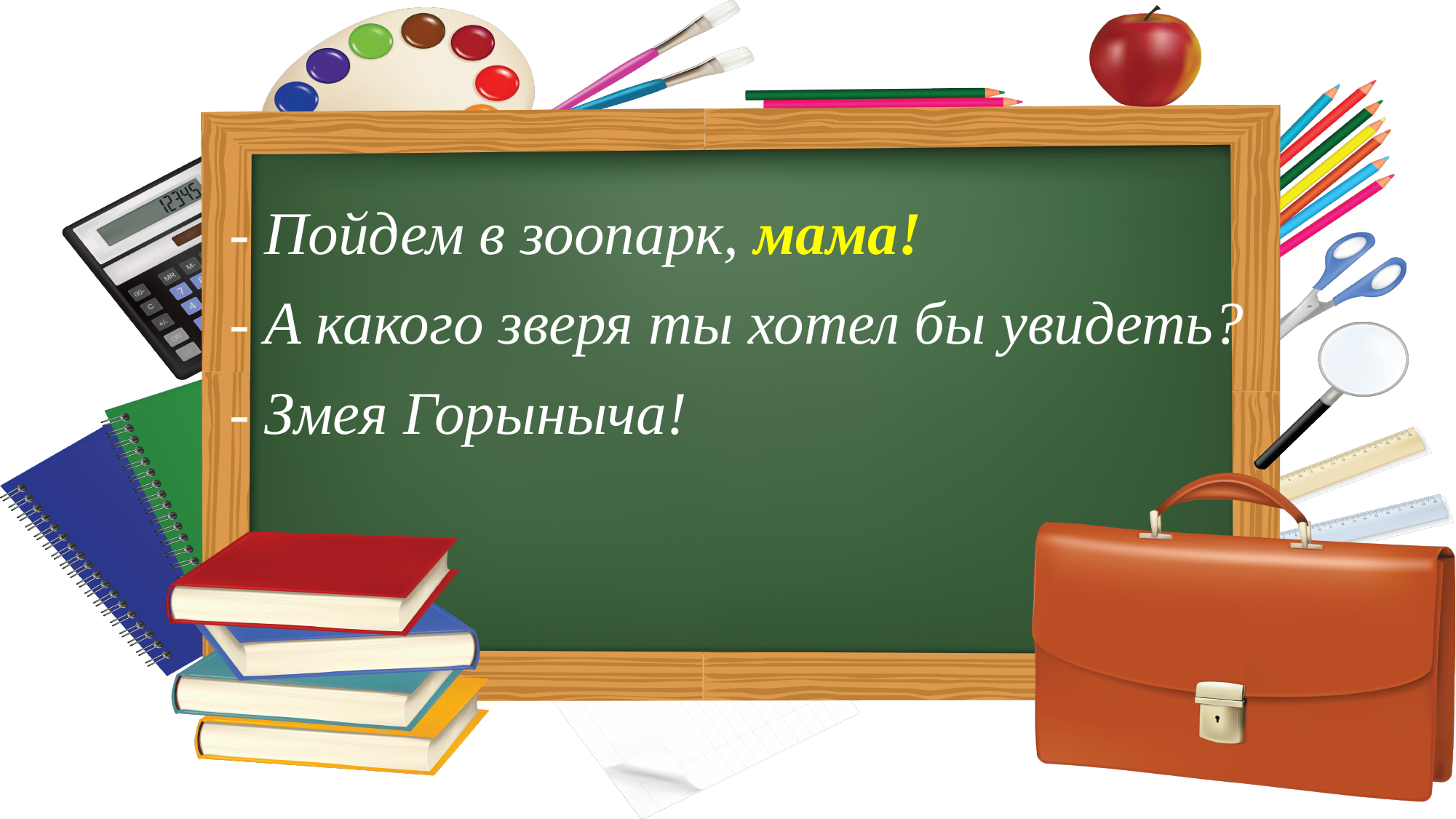

- Пойдем в зоопарк, мама!
- А какого зверя ты хотел бы увидеть?
- Змея Горыныча!